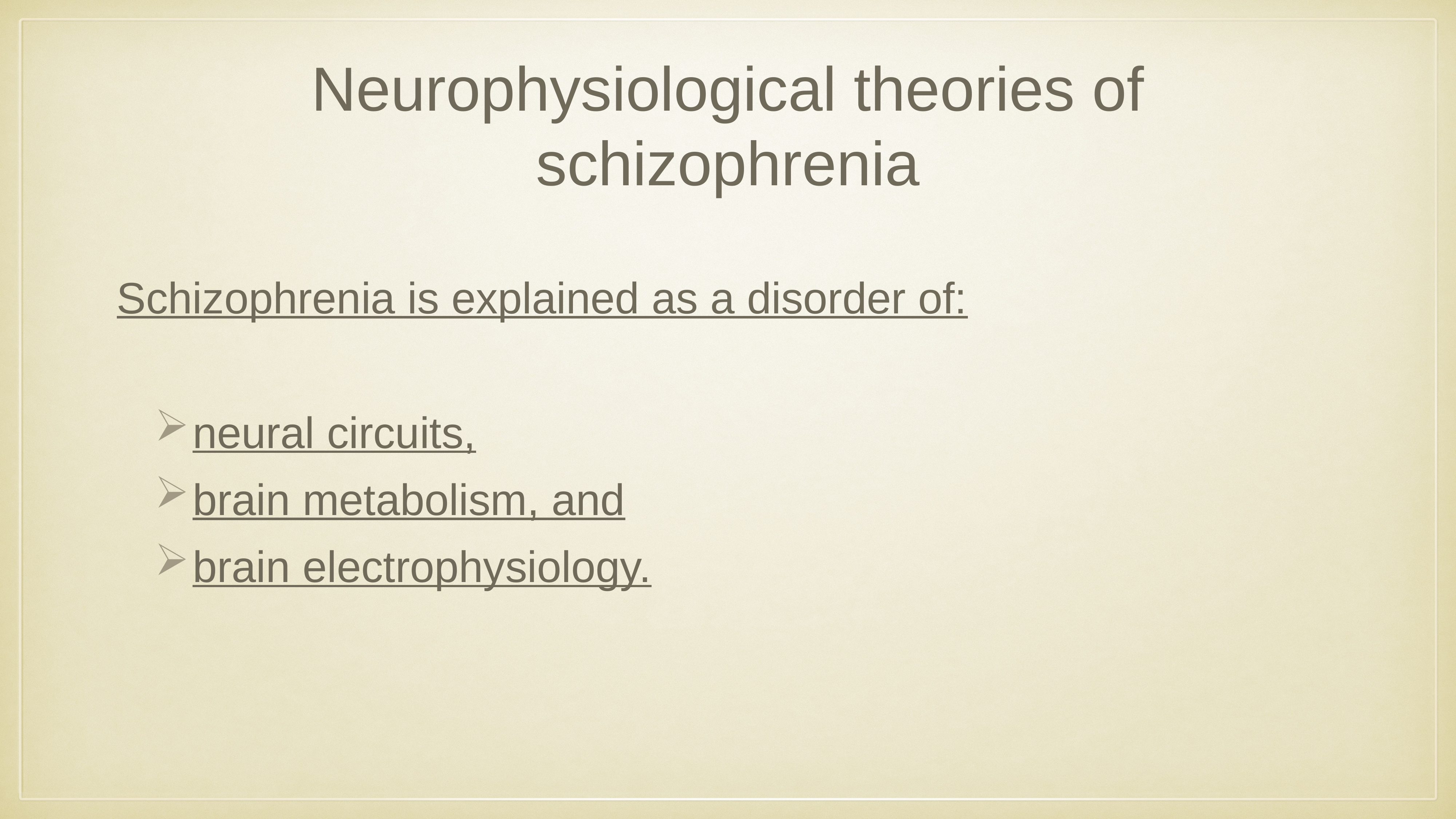

# Neurophysiological theories of schizophrenia
Schizophrenia is explained as a disorder of:

neural circuits,
brain metabolism, and
brain electrophysiology.